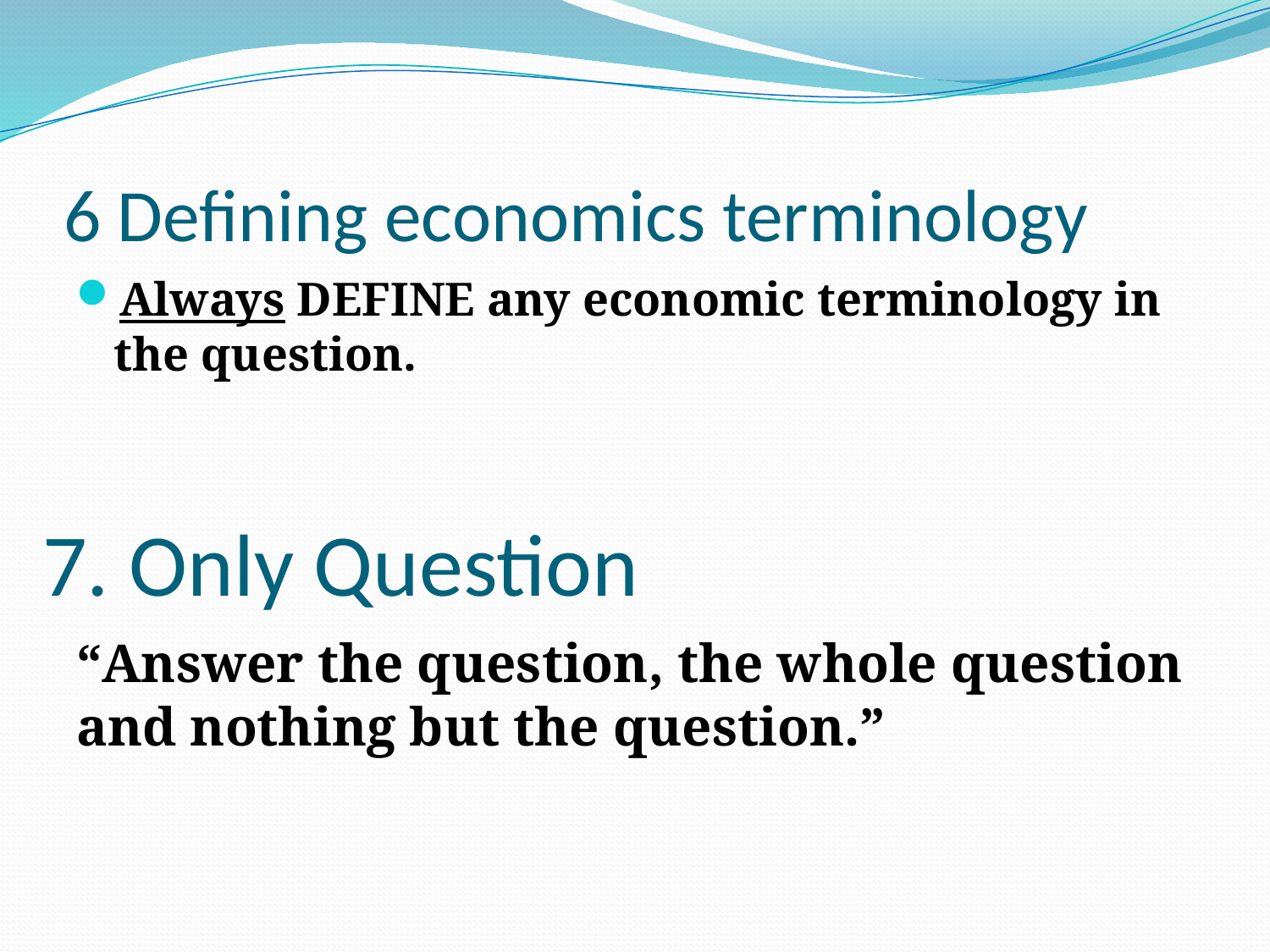

# 6 Defining economics terminology
Always DEFINE any economic terminology in the question.

7. Only Question
“Answer the question, the whole question and nothing but the question.”